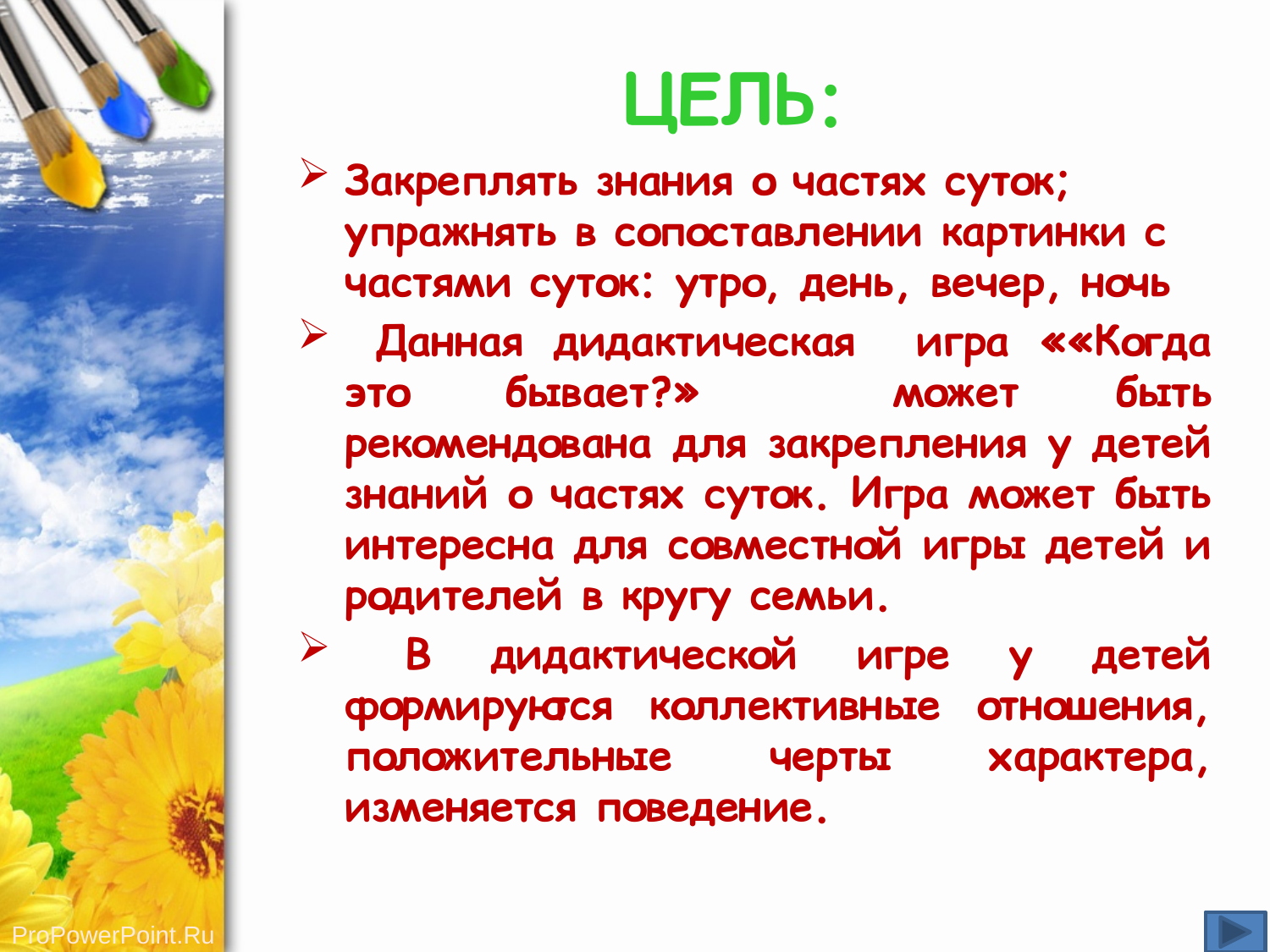

# ЦЕЛЬ:
Закреплять знания о частях суток; упражнять в сопоставлении картинки с частями суток: утро, день, вечер, ночь
 Данная дидактическая  игра ««Когда это бывает?»  может быть рекомендована для закрепления у детей знаний о частях суток. Игра может быть интересна для совместной игры детей и родителей в кругу семьи.
 В дидактической игре у детей формируются коллективные отношения, положительные черты характера, изменяется поведение.